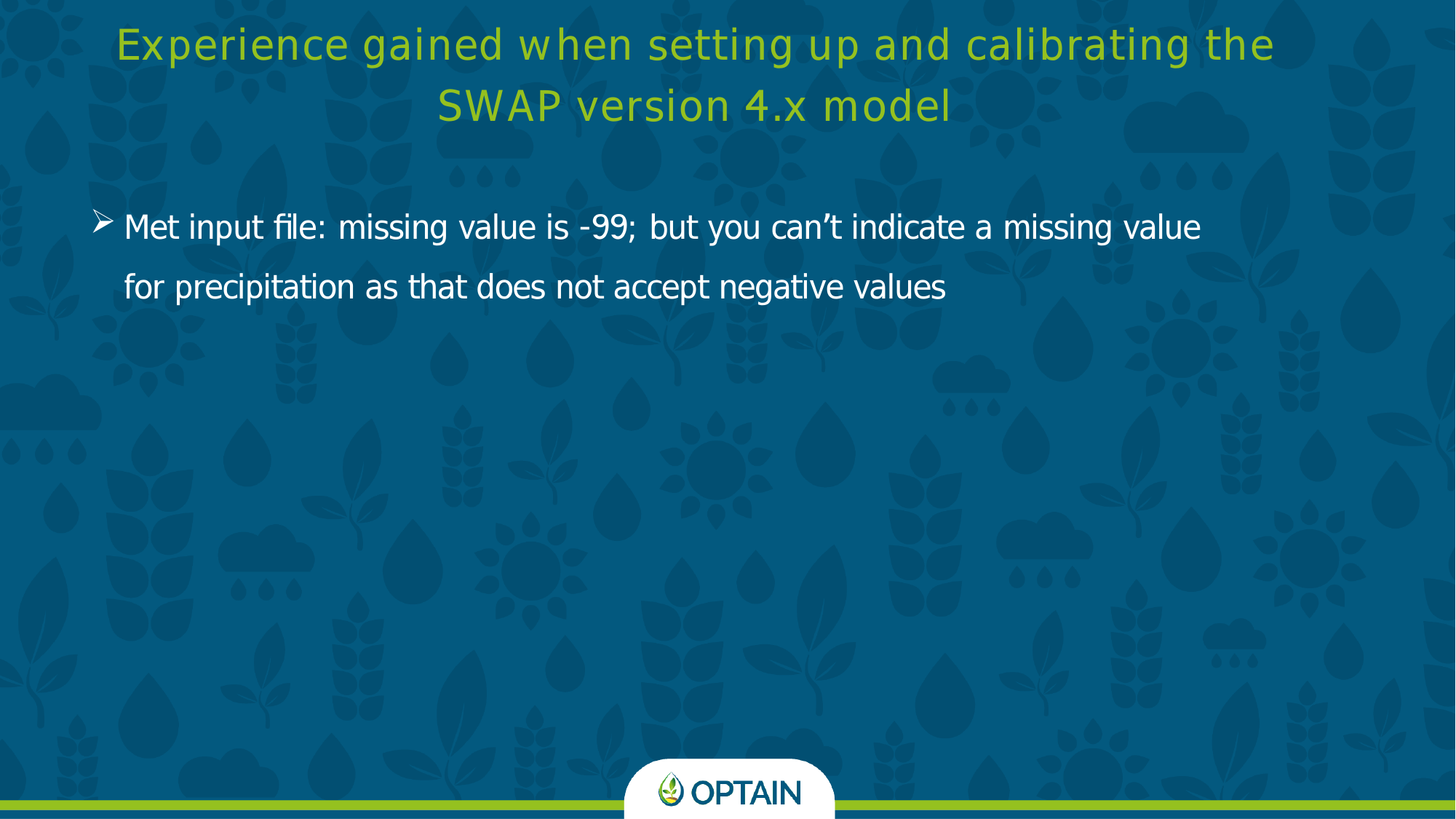

Experience gained when setting up and calibrating the
SWAP version 4.x model
Met input file: missing value is -99; but you can’t indicate a missing value for precipitation as that does not accept negative values